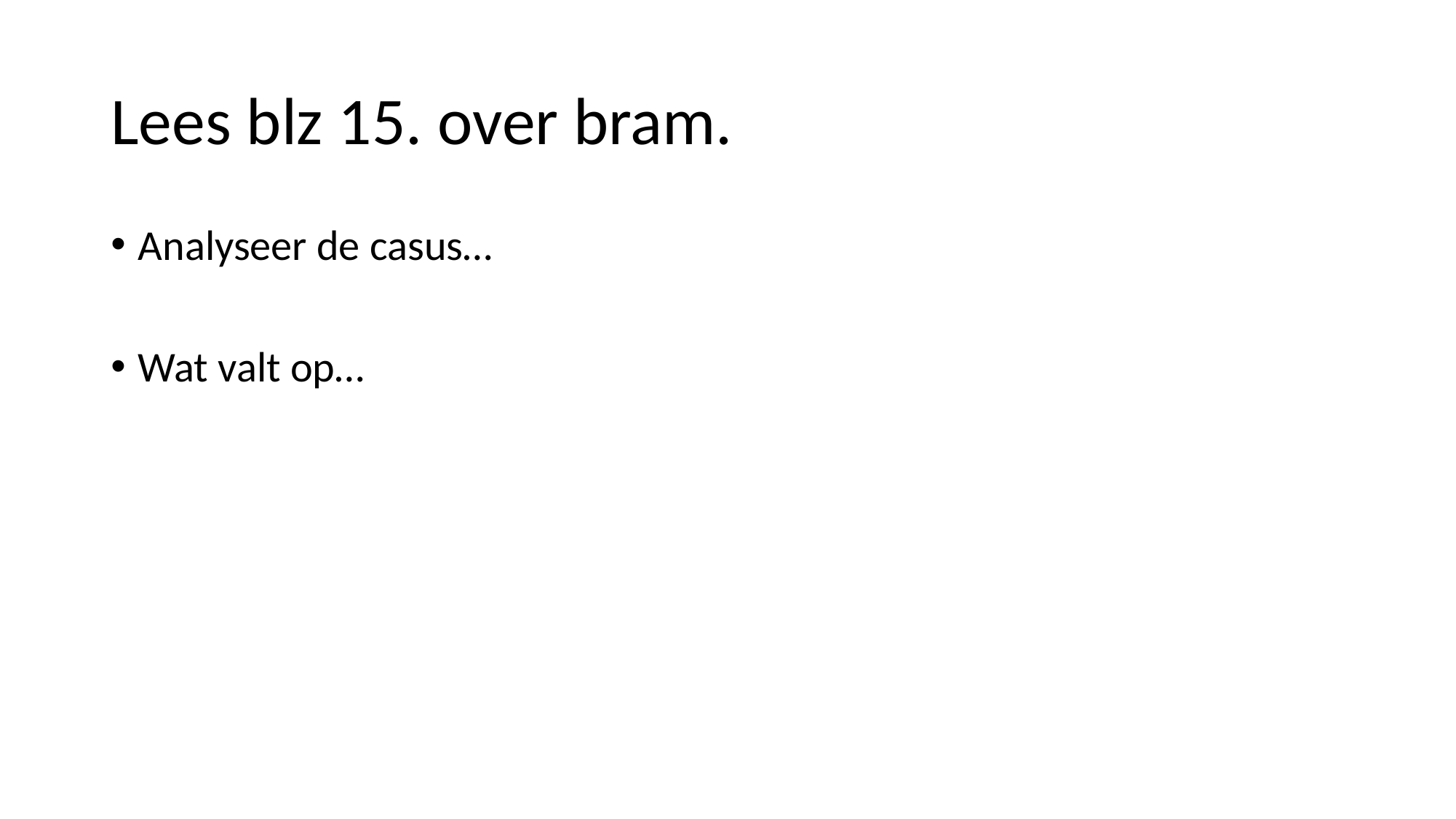

# Lees blz 15. over bram.
Analyseer de casus…

Wat valt op…